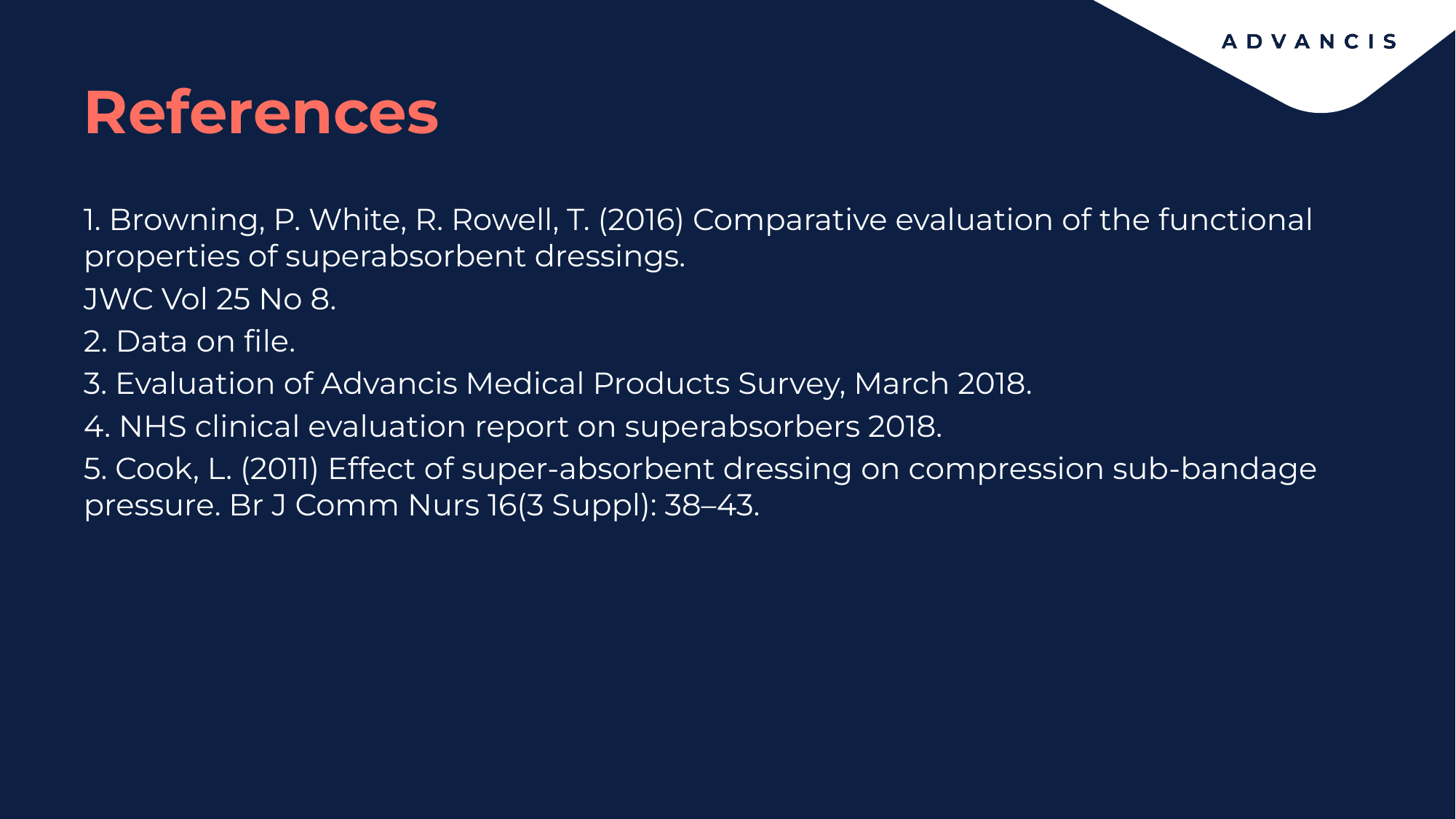

# References
1. Browning, P. White, R. Rowell, T. (2016) Comparative evaluation of the functional properties of superabsorbent dressings.
JWC Vol 25 No 8.
2. Data on file.
3. Evaluation of Advancis Medical Products Survey, March 2018.
4. NHS clinical evaluation report on superabsorbers 2018.
5. Cook, L. (2011) Effect of super-absorbent dressing on compression sub-bandage pressure. Br J Comm Nurs 16(3 Suppl): 38–43.